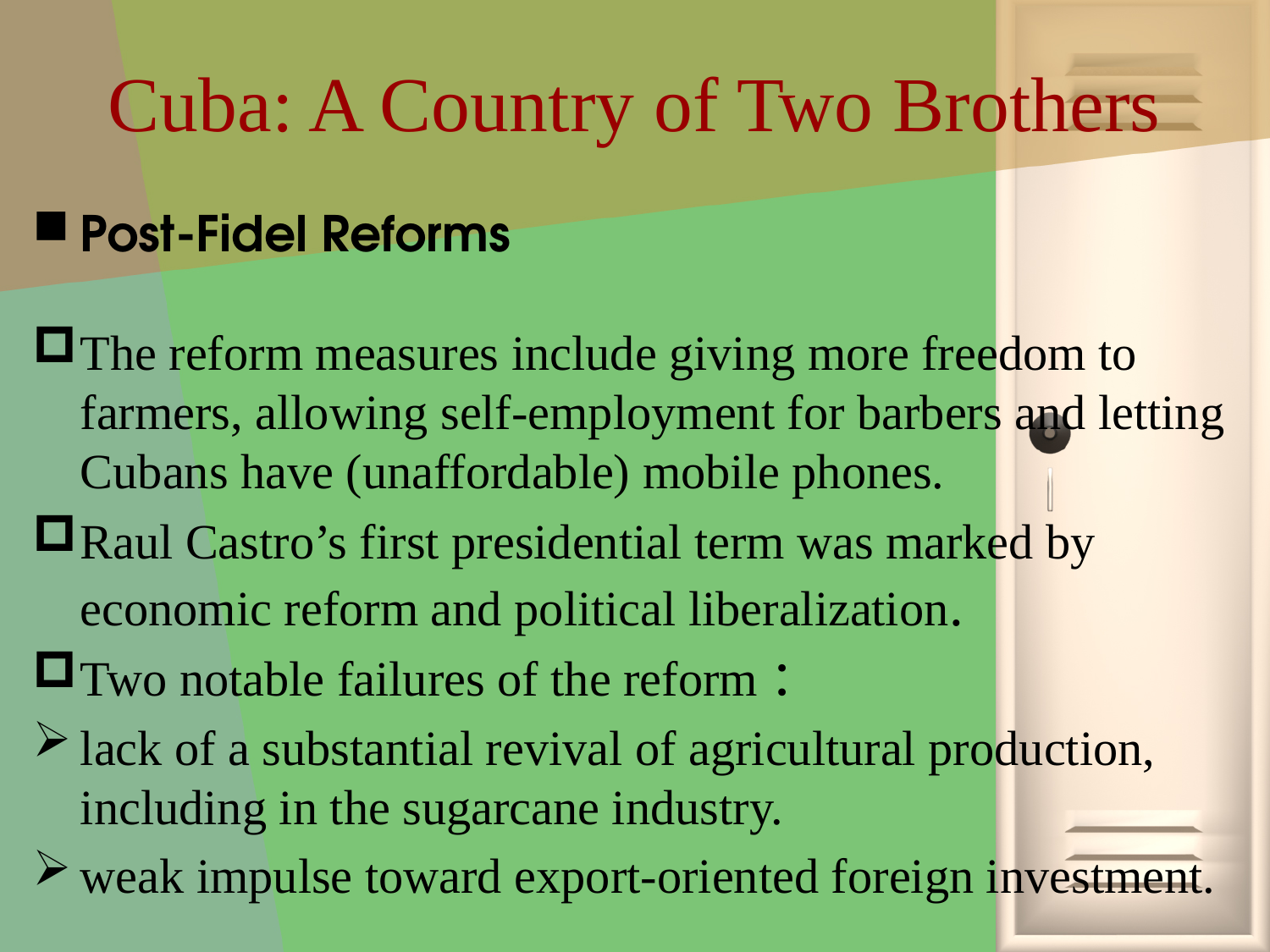

# Cuba: A Country of Two Brothers
Post-Fidel Reforms

The reform measures include giving more freedom to farmers, allowing self-employment for barbers and letting Cubans have (unaffordable) mobile phones.
Raul Castro’s first presidential term was marked by economic reform and political liberalization.
Two notable failures of the reform：
lack of a substantial revival of agricultural production, including in the sugarcane industry.
weak impulse toward export-oriented foreign investment.